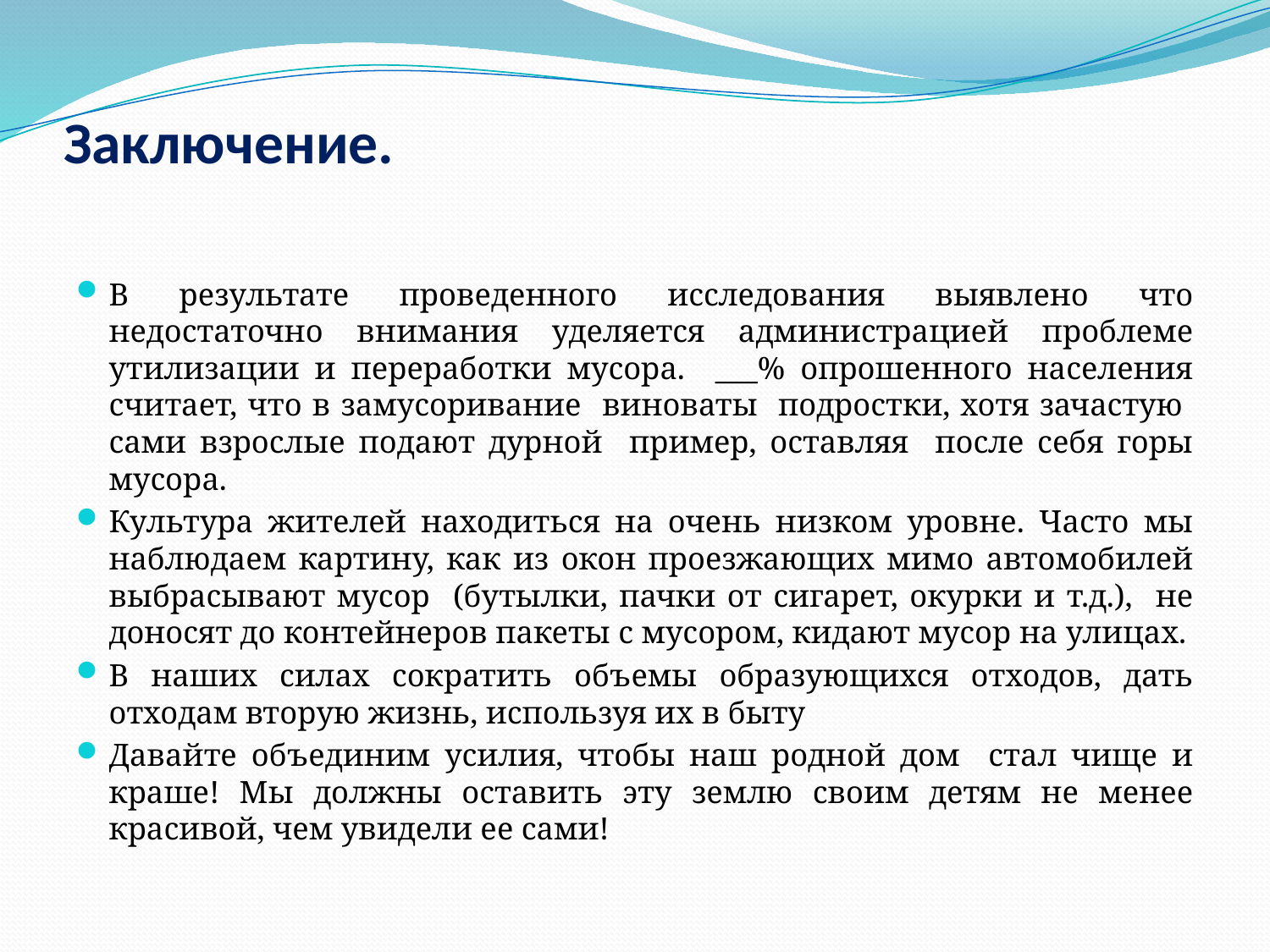

# Заключение.
В результате проведенного исследования выявлено что недостаточно внимания уделяется администрацией проблеме утилизации и переработки мусора.  ___% опрошенного населения считает, что в замусоривание  виноваты  подростки, хотя зачастую  сами взрослые подают дурной  пример, оставляя  после себя горы мусора.
Культура жителей находиться на очень низком уровне. Часто мы наблюдаем картину, как из окон проезжающих мимо автомобилей выбрасывают мусор  (бутылки, пачки от сигарет, окурки и т.д.),  не доносят до контейнеров пакеты с мусором, кидают мусор на улицах.
В наших силах сократить объемы образующихся отходов, дать отходам вторую жизнь, используя их в быту
Давайте объединим усилия, чтобы наш родной дом  стал чище и краше! Мы должны оставить эту землю своим детям не менее красивой, чем увидели ее сами!